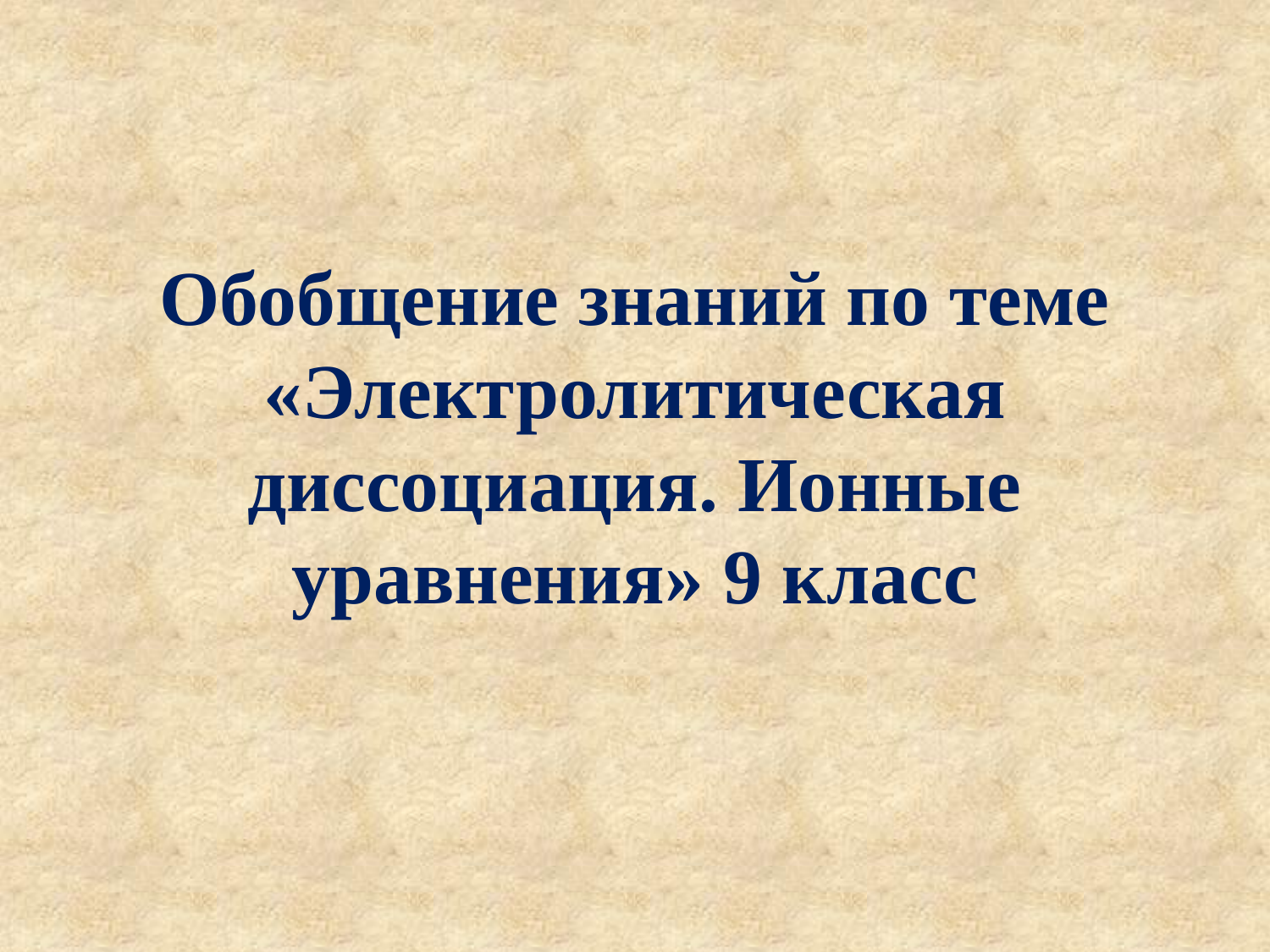

# Обобщение знаний по теме «Электролитическая диссоциация. Ионные уравнения» 9 класс